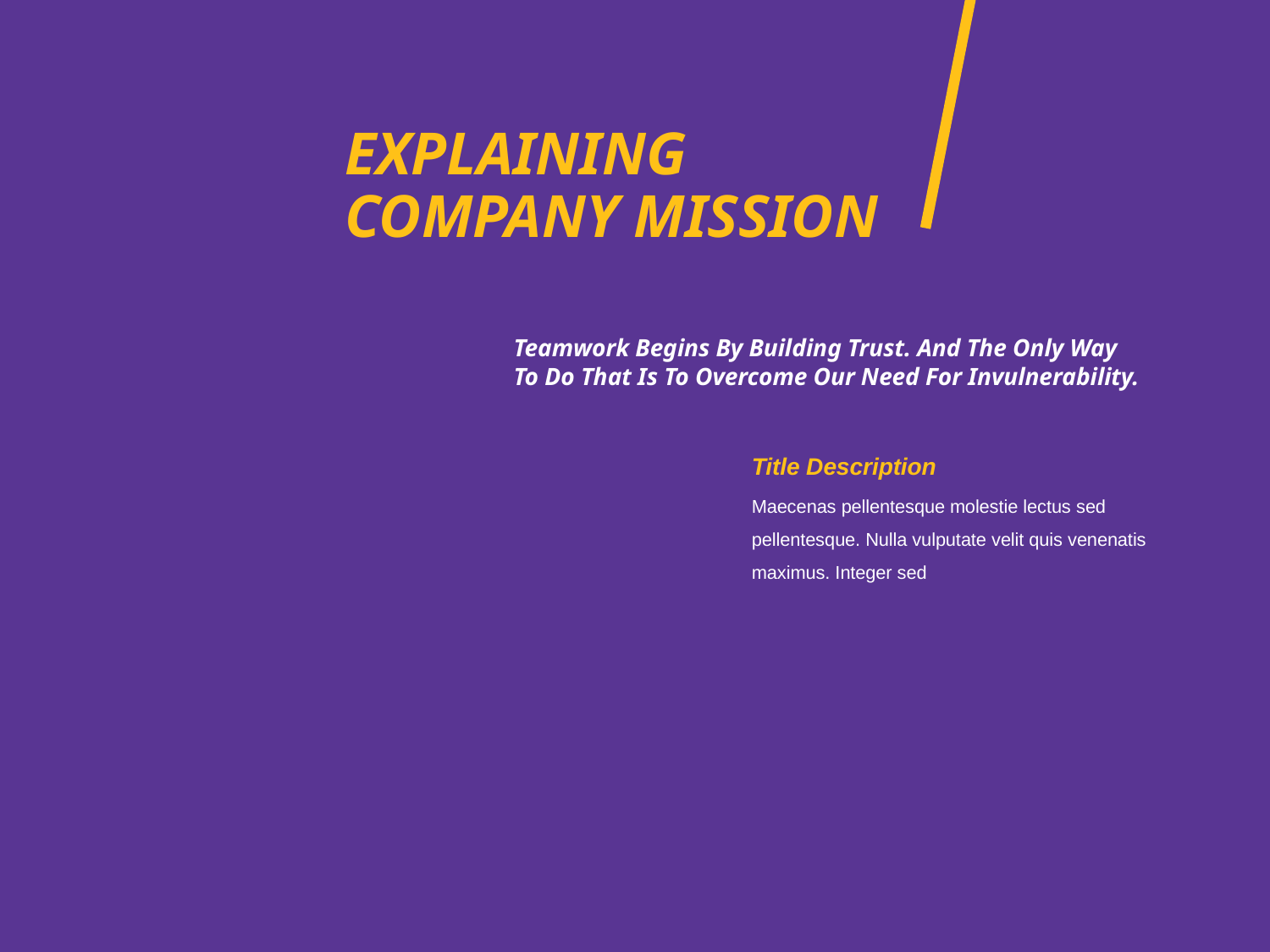

# EXPLAINING COMPANY MISSION

Teamwork Begins By Building Trust. And The Only Way
To Do That Is To Overcome Our Need For Invulnerability.
Title Description
Maecenas pellentesque molestie lectus sed pellentesque. Nulla vulputate velit quis venenatis maximus. Integer sed